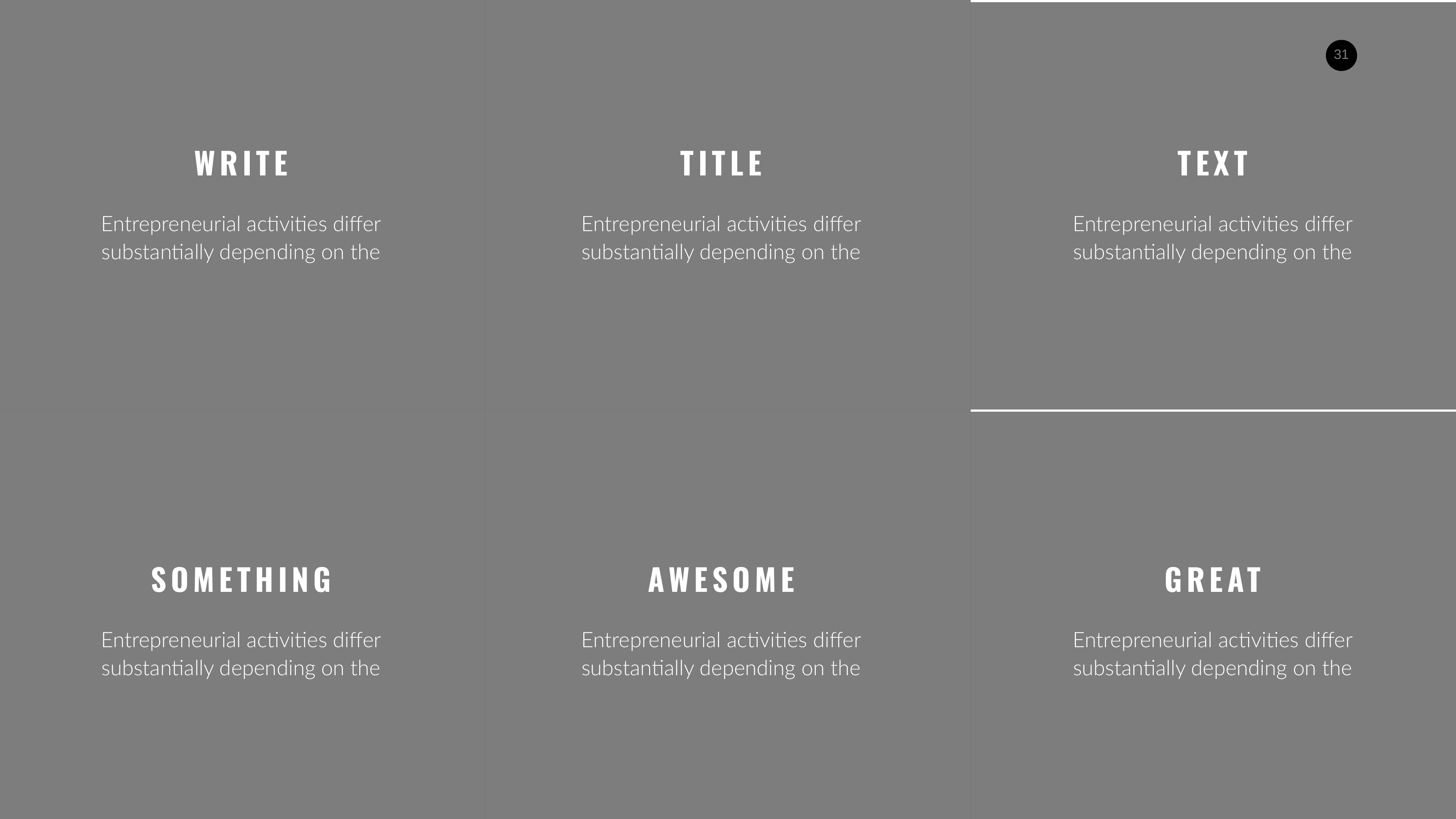

WRITE
TITLE
TEXT
Entrepreneurial activities differ substantially depending on the
Entrepreneurial activities differ substantially depending on the
Entrepreneurial activities differ substantially depending on the

SOMETHING
AWESOME
GREAT
Entrepreneurial activities differ substantially depending on the
Entrepreneurial activities differ substantially depending on the
Entrepreneurial activities differ substantially depending on the